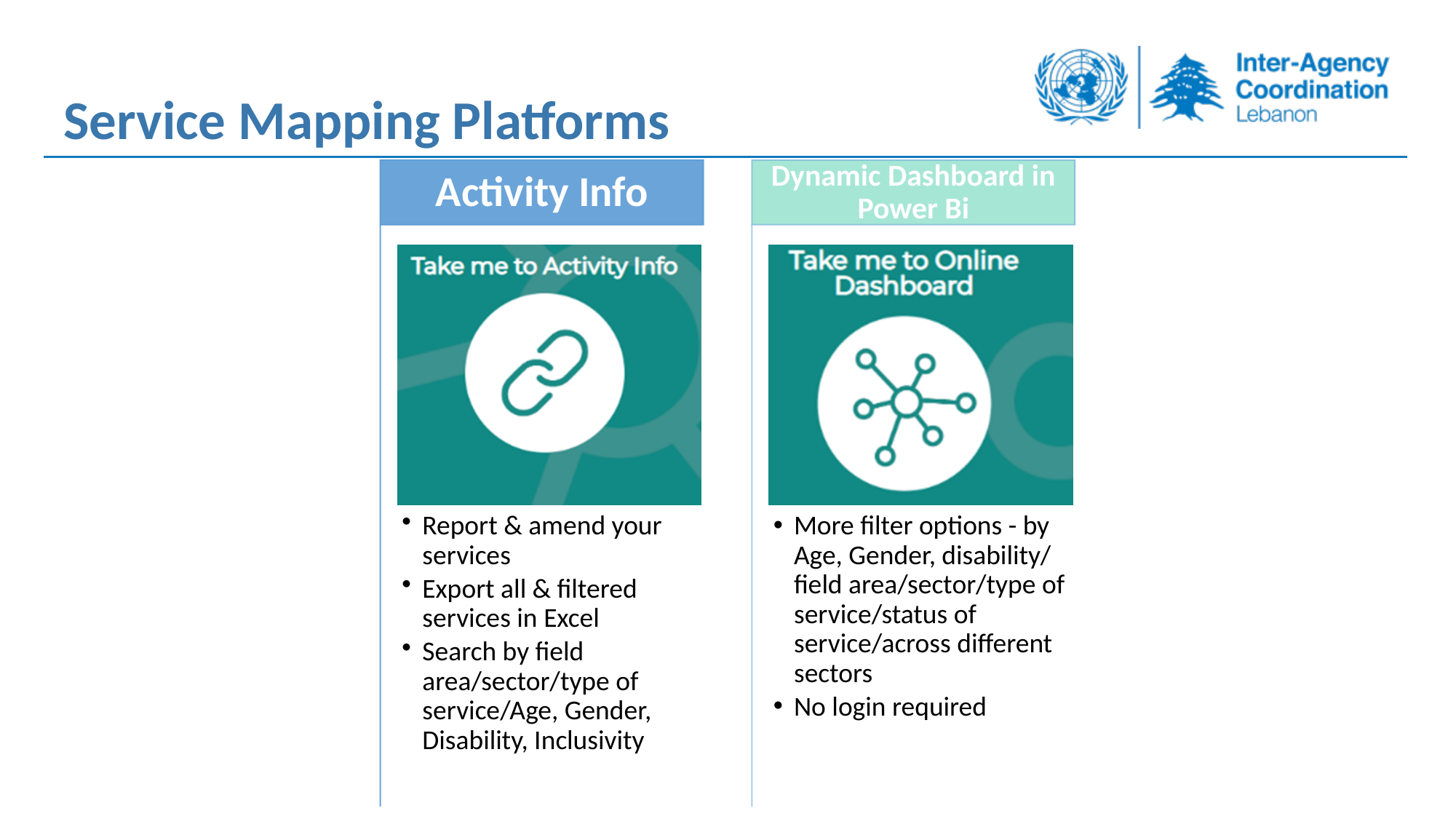

Service Mapping Platforms
Report & amend your services
Export all & filtered services in Excel
Search by field area/sector/type of service/Age, Gender, Disability, Inclusivity
Activity Info
More filter options - by Age, Gender, disability/ field area/sector/type of service/status of service/across different sectors
No login required
Dynamic Dashboard in Power Bi